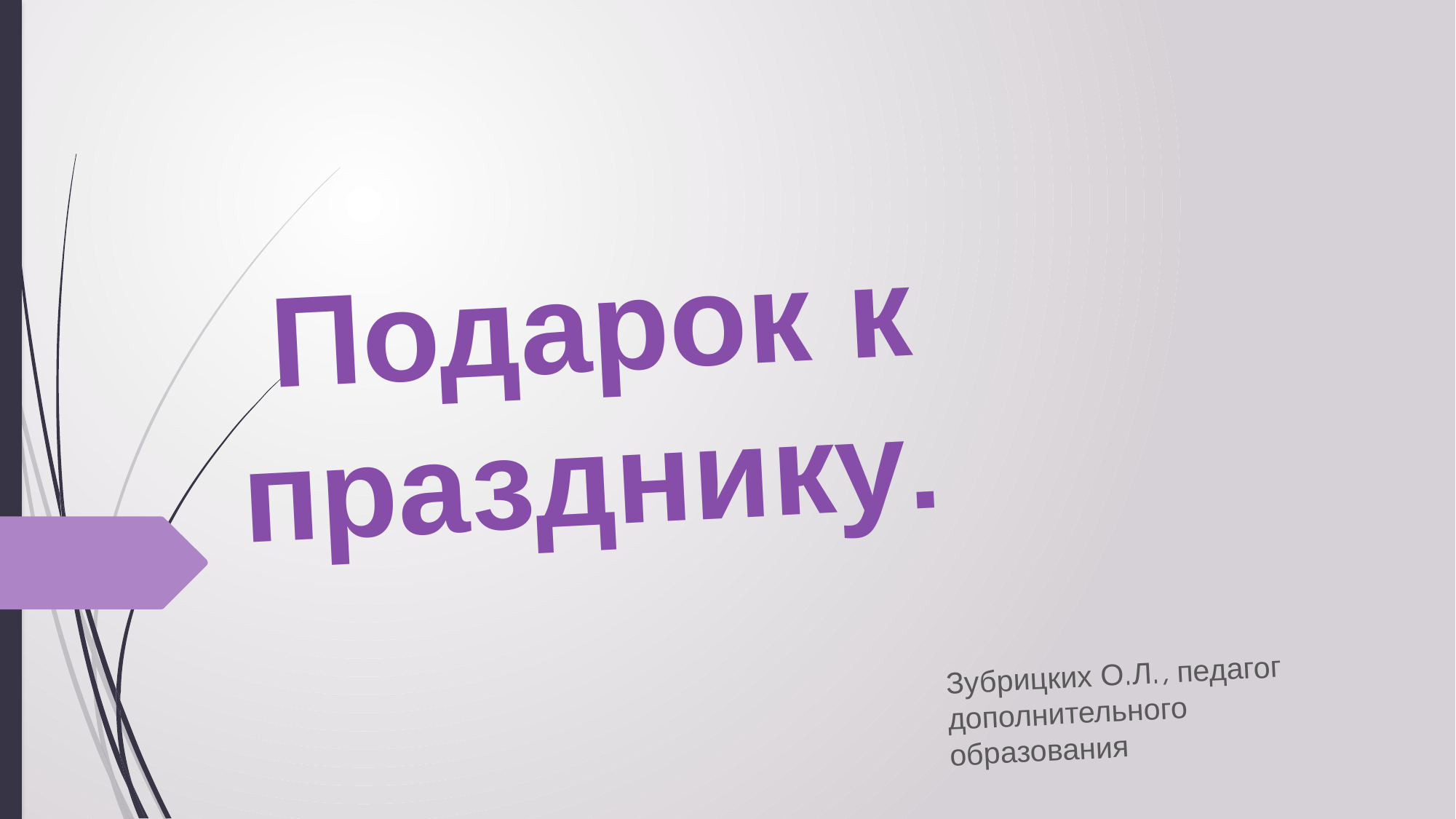

# Подарок к   празднику.
Зубрицких О.Л., педагог дополнительного образования